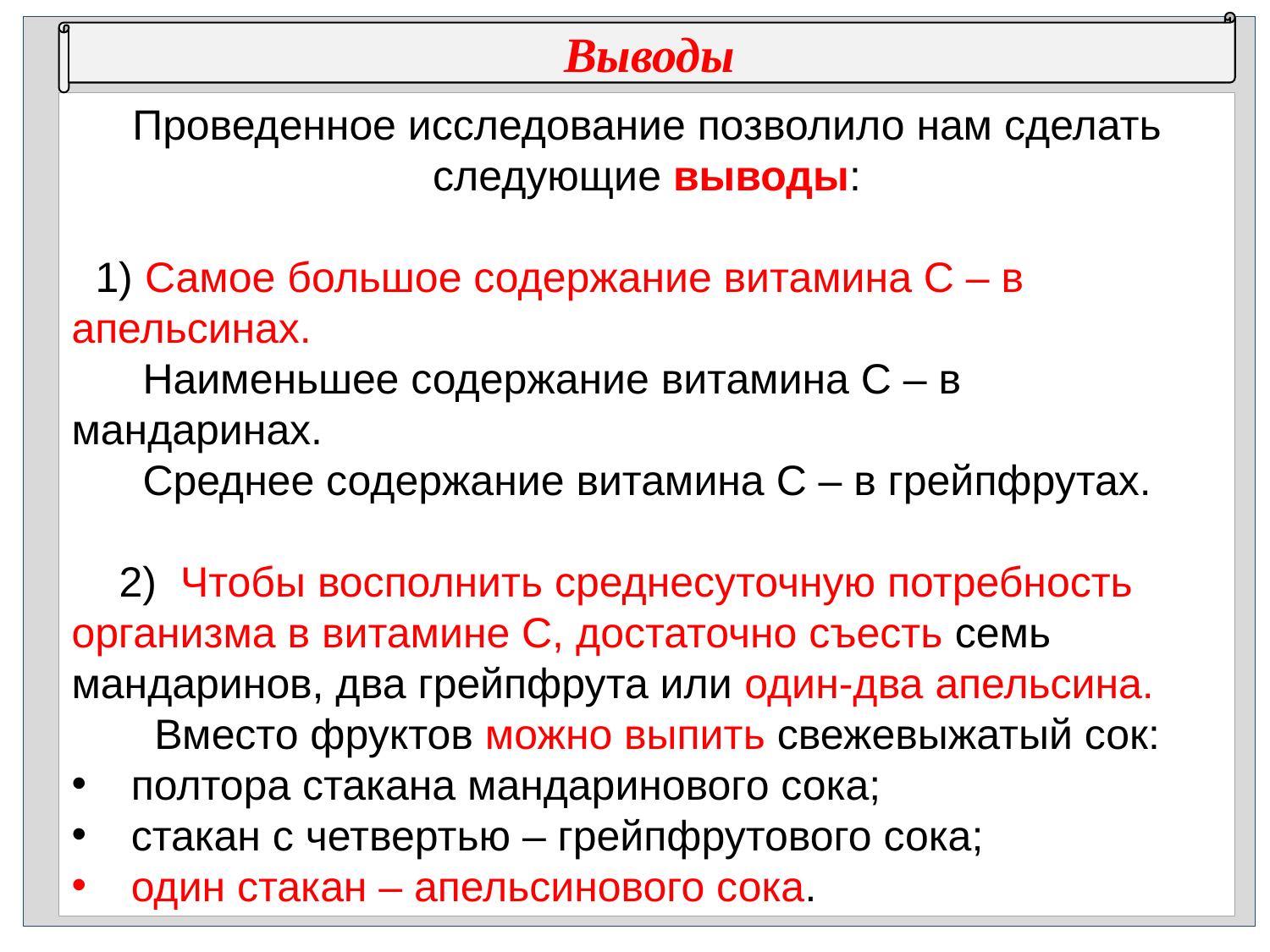

Выводы

Проведенное исследование позволило нам сделать следующие выводы:

  1) Самое большое содержание витамина С – в апельсинах.
      Наименьшее содержание витамина С – в                мандаринах.
      Среднее содержание витамина С – в грейпфрутах.

    2)  Чтобы восполнить среднесуточную потребность организма в витамине С, достаточно съесть семь мандаринов, два грейпфрута или один-два апельсина.
       Вместо фруктов можно выпить свежевыжатый сок:
 полтора стакана мандаринового сока;
 стакан с четвертью – грейпфрутового сока;
 один стакан – апельсинового сока.